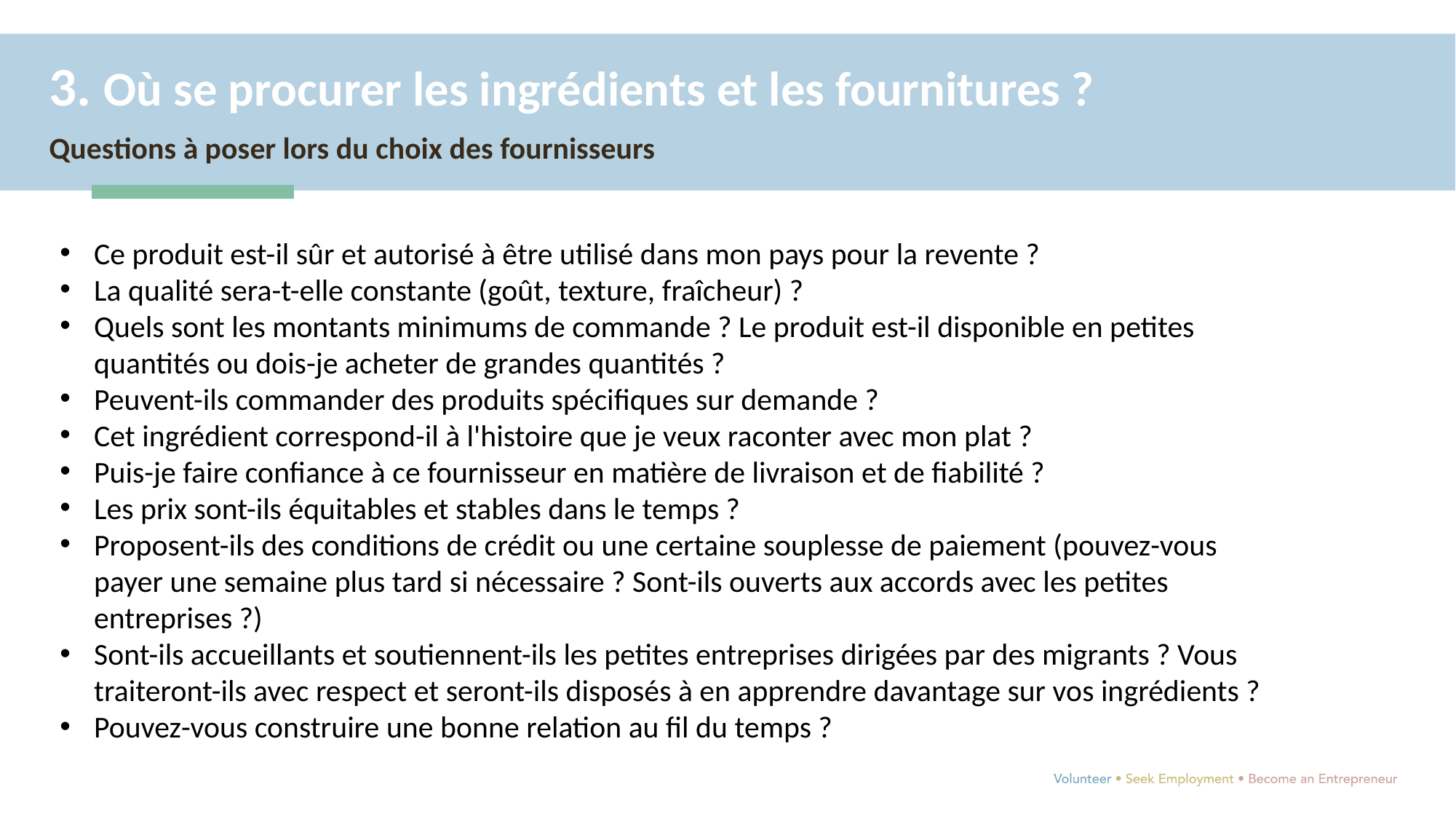

3. Où se procurer les ingrédients et les fournitures ?
Questions à poser lors du choix des fournisseurs

Ce produit est-il sûr et autorisé à être utilisé dans mon pays pour la revente ?
La qualité sera-t-elle constante (goût, texture, fraîcheur) ?
Quels sont les montants minimums de commande ? Le produit est-il disponible en petites quantités ou dois-je acheter de grandes quantités ?
Peuvent-ils commander des produits spécifiques sur demande ?
Cet ingrédient correspond-il à l'histoire que je veux raconter avec mon plat ?
Puis-je faire confiance à ce fournisseur en matière de livraison et de fiabilité ?
Les prix sont-ils équitables et stables dans le temps ?
Proposent-ils des conditions de crédit ou une certaine souplesse de paiement (pouvez-vous payer une semaine plus tard si nécessaire ? Sont-ils ouverts aux accords avec les petites entreprises ?)
Sont-ils accueillants et soutiennent-ils les petites entreprises dirigées par des migrants ? Vous traiteront-ils avec respect et seront-ils disposés à en apprendre davantage sur vos ingrédients ?
Pouvez-vous construire une bonne relation au fil du temps ?